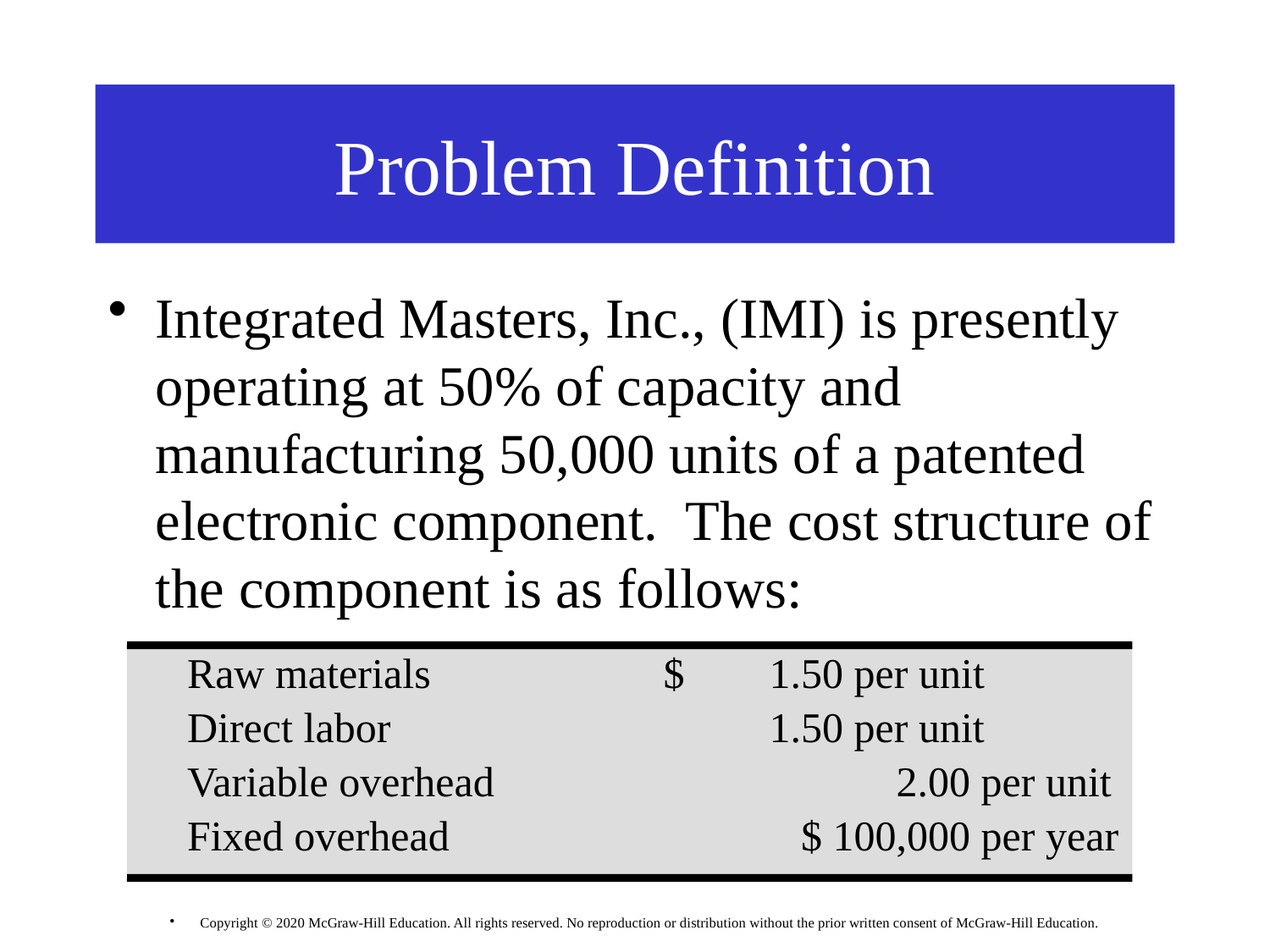

# Problem Definition
Integrated Masters, Inc., (IMI) is presently operating at 50% of capacity and manufacturing 50,000 units of a patented electronic component.  The cost structure of the component is as follows:
	Raw materials		         $        1.50 per unit
	Direct labor 	  		       1.50 per unit
	Variable overhead			       2.00 per unit
	Fixed overhead		          $ 100,000 per year